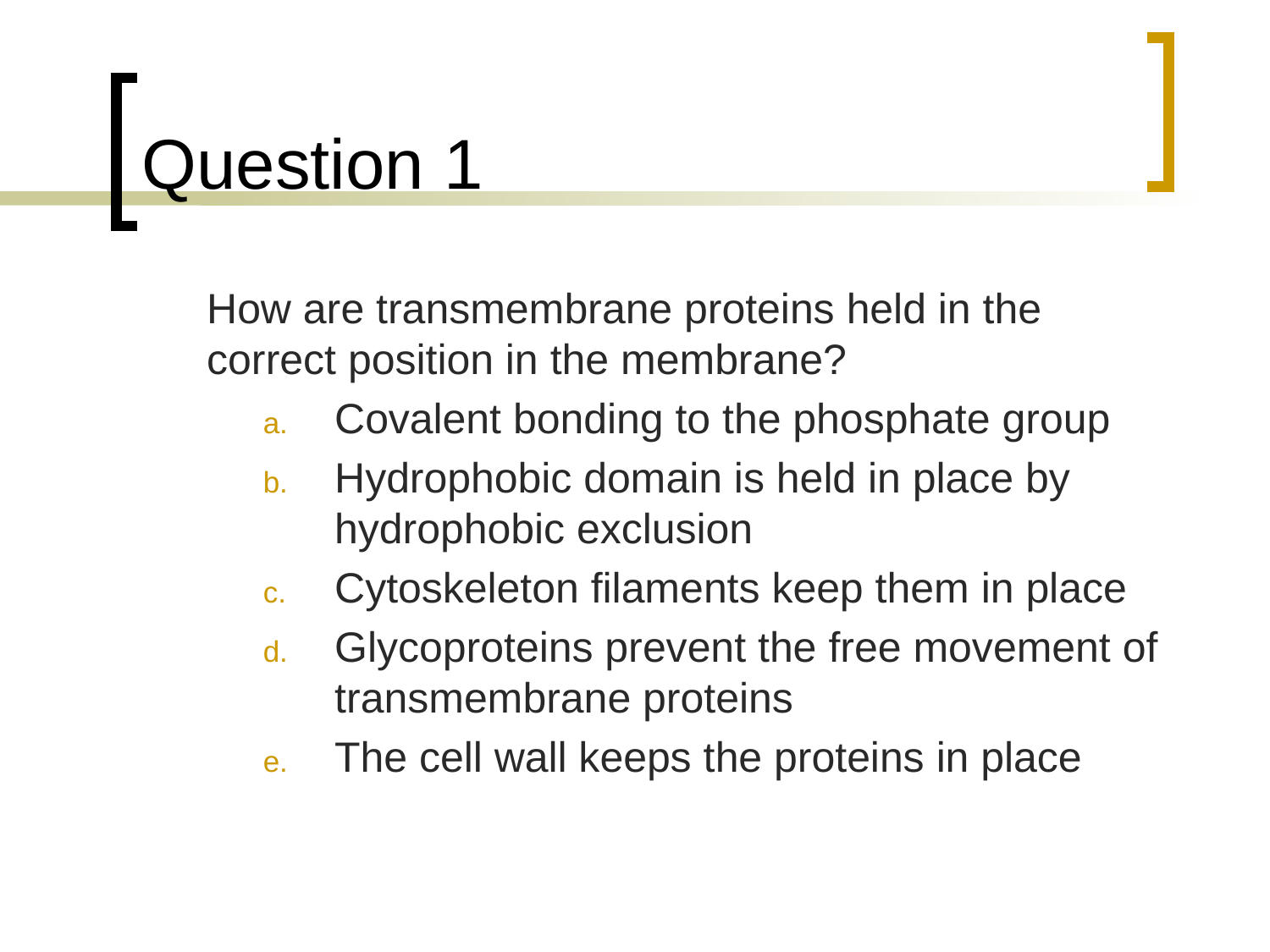

# Question 1
	How are transmembrane proteins held in the correct position in the membrane?
Covalent bonding to the phosphate group
Hydrophobic domain is held in place by hydrophobic exclusion
Cytoskeleton filaments keep them in place
Glycoproteins prevent the free movement of transmembrane proteins
The cell wall keeps the proteins in place